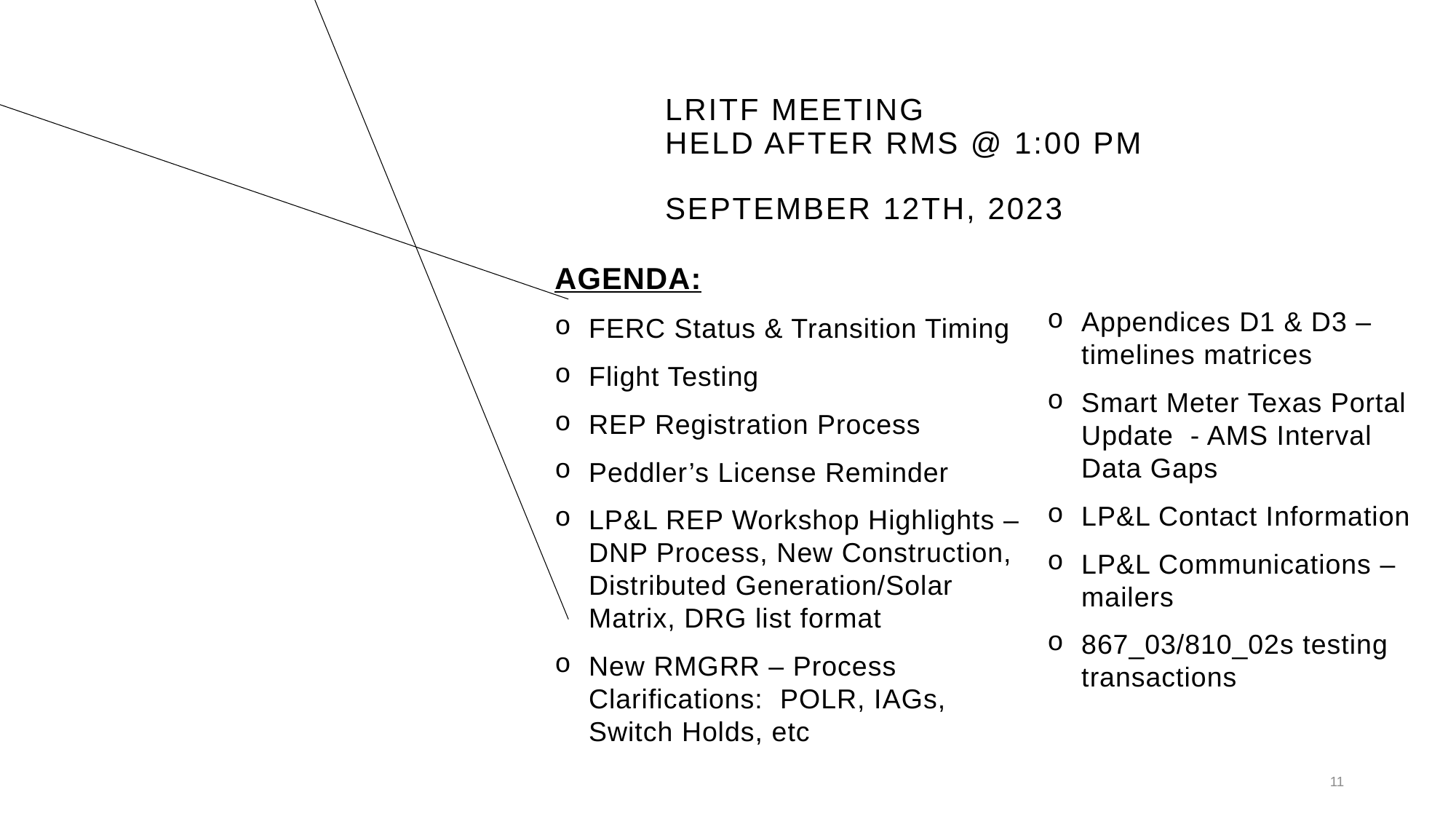

# Lritf meeting Held after RMS @ 1:00 PM September 12th, 2023
AGENDA:
FERC Status & Transition Timing
Flight Testing
REP Registration Process
Peddler’s License Reminder
LP&L REP Workshop Highlights – DNP Process, New Construction, Distributed Generation/Solar Matrix, DRG list format
New RMGRR – Process Clarifications:  POLR, IAGs, Switch Holds, etc

Appendices D1 & D3 – timelines matrices
Smart Meter Texas Portal Update  - AMS Interval Data Gaps
LP&L Contact Information
LP&L Communications – mailers
867_03/810_02s testing transactions

11